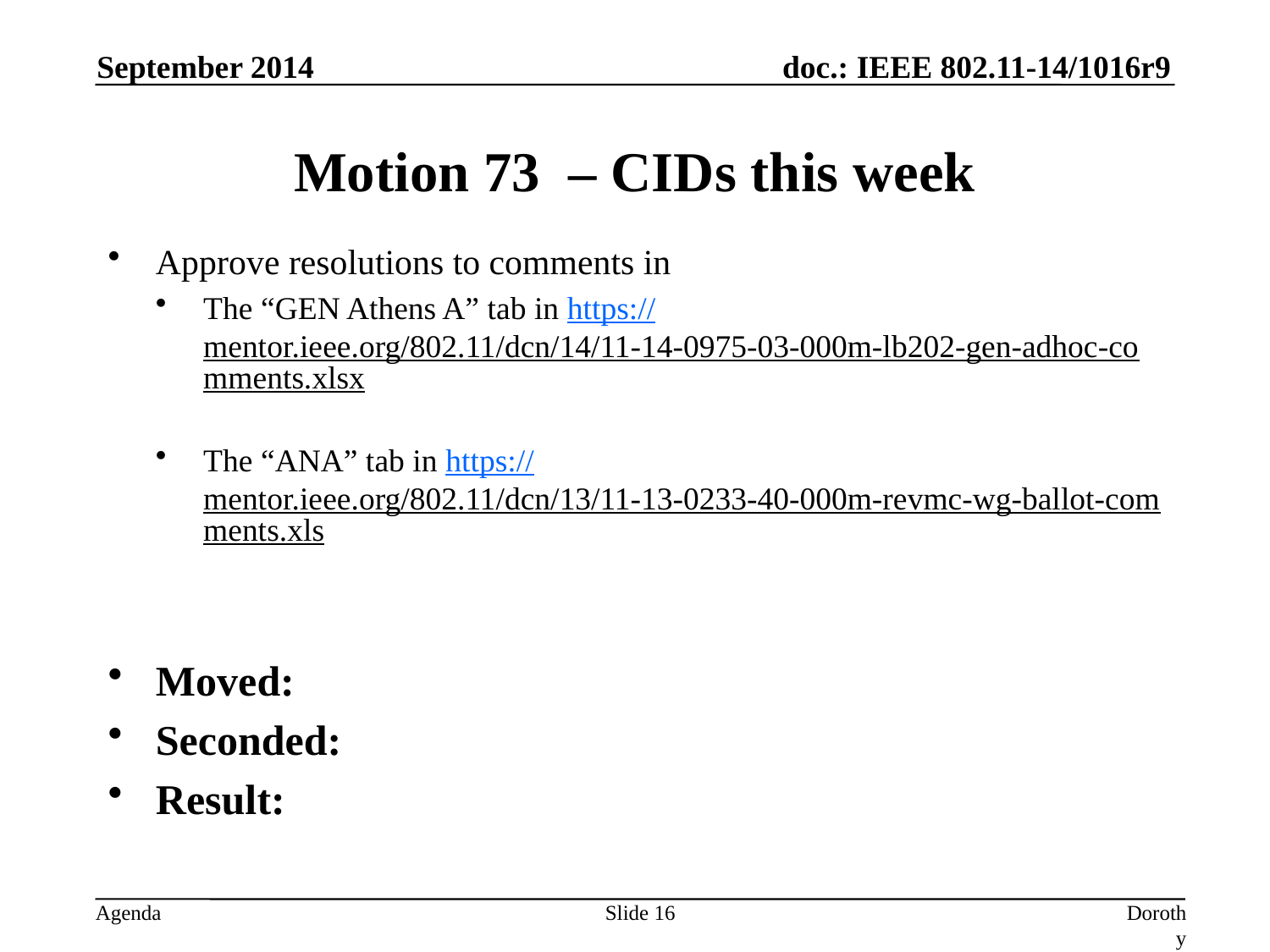

September 2014
# Motion 73  – CIDs this week
Approve resolutions to comments in
The “GEN Athens A” tab in https://mentor.ieee.org/802.11/dcn/14/11-14-0975-03-000m-lb202-gen-adhoc-comments.xlsx
The “ANA” tab in https://mentor.ieee.org/802.11/dcn/13/11-13-0233-40-000m-revmc-wg-ballot-comments.xls

Moved:
Seconded:
Result:

Slide 16
Dorothy Stanley, Aruba Networks